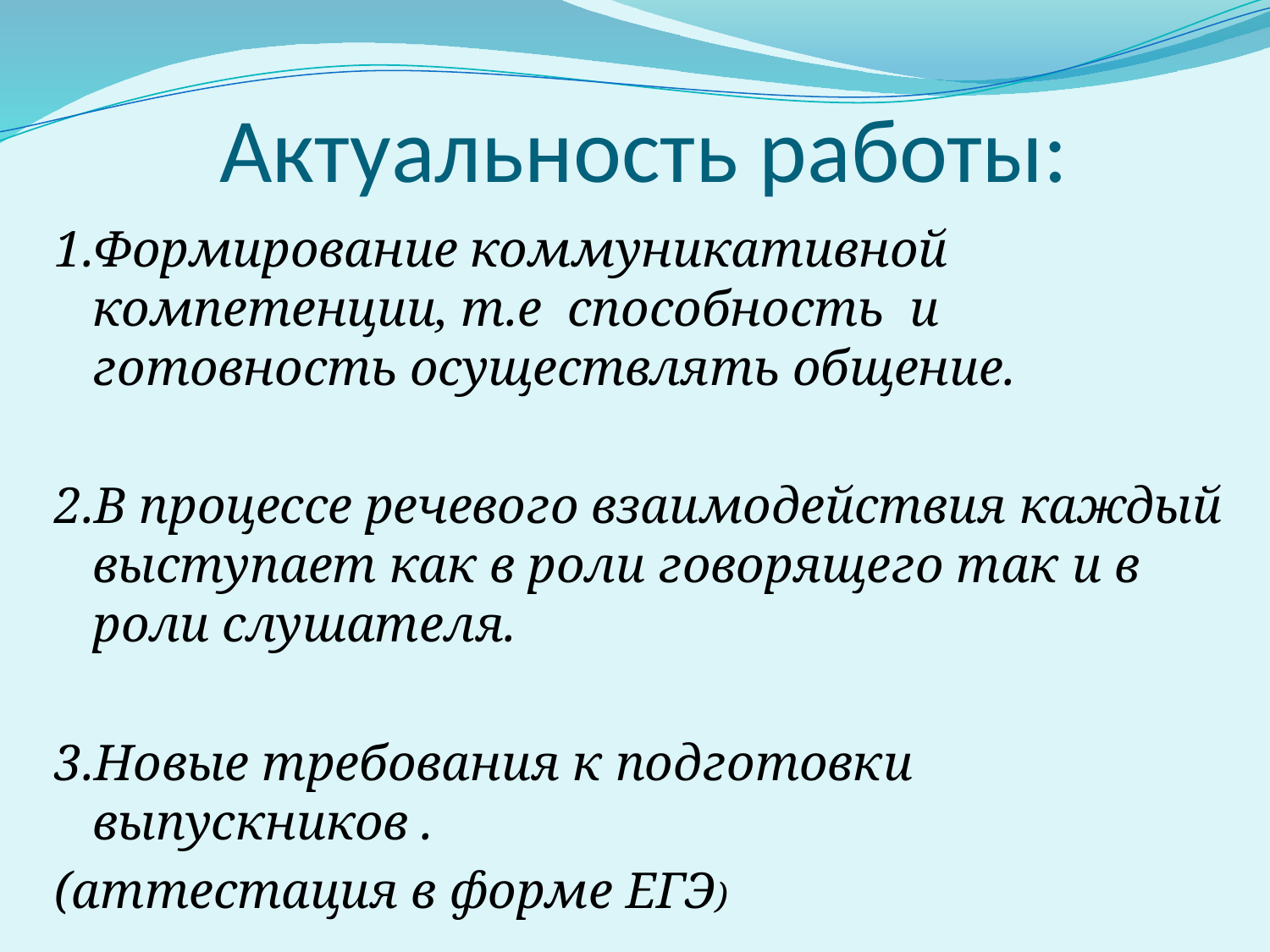

# Актуальность работы:
1.Формирование коммуникативной компетенции, т.е  способность  и готовность осуществлять общение.

2.В процессе речевого взаимодействия каждый выступает как в роли говорящего так и в роли слушателя.

3.Новые требования к подготовки выпускников .
(аттестация в форме ЕГЭ)